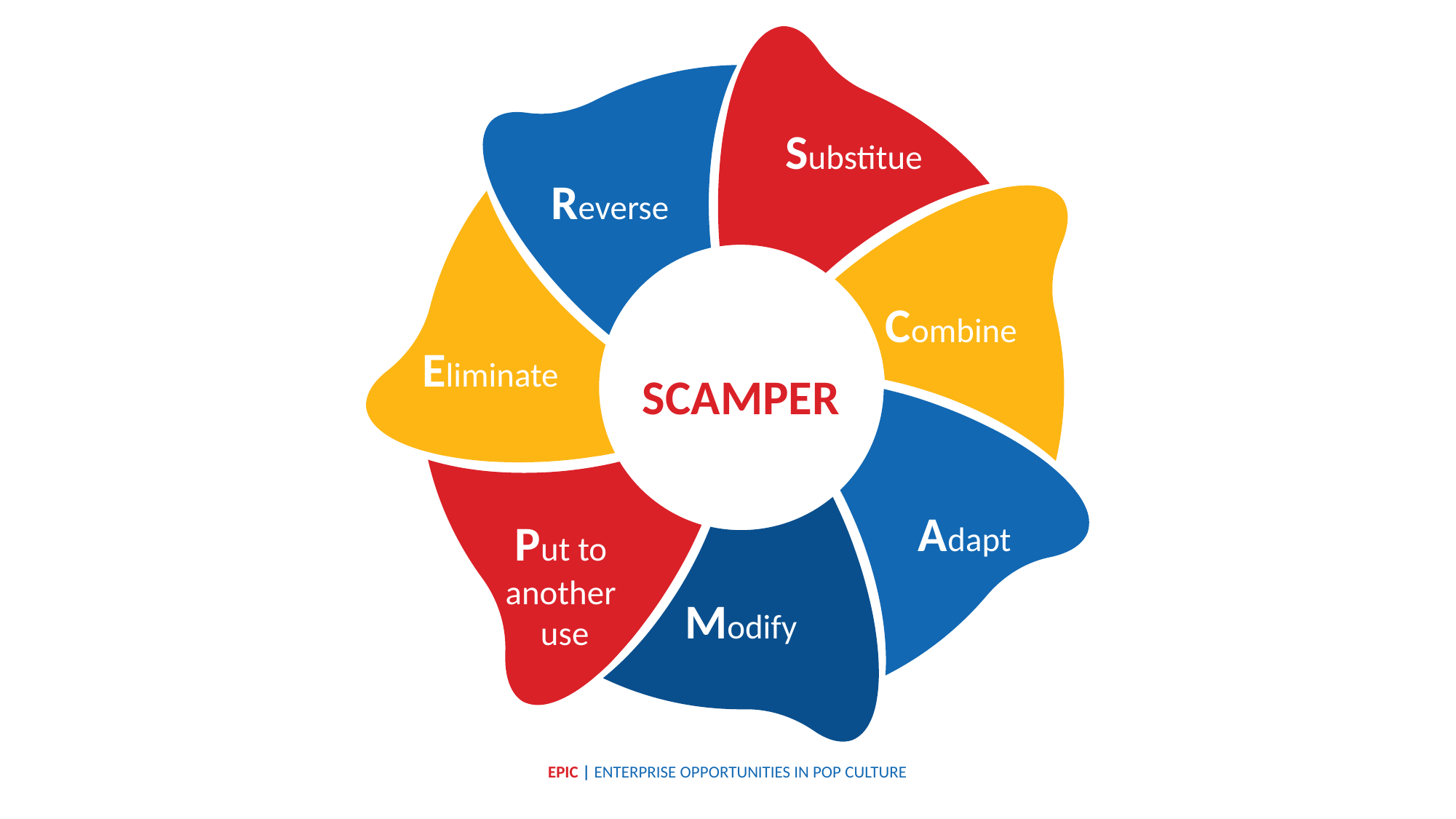

Substitue
Reverse
Combine

Eliminate
Adapt
Put to
another
use
Modify
0
SCAMPER